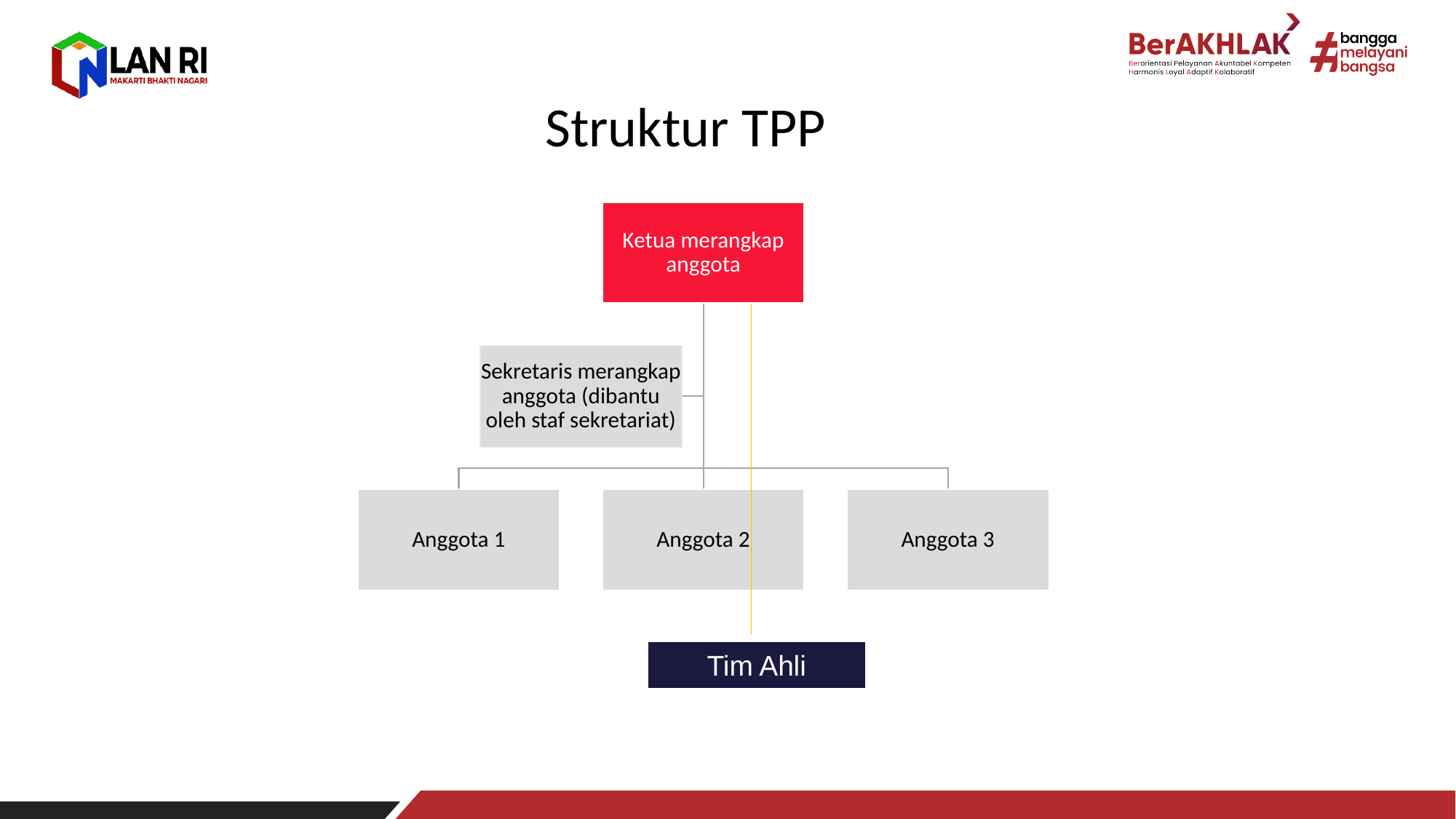

Struktur TPP
Ketua merangkap anggota
Anggota 1
Anggota 2
Anggota 3
Sekretaris merangkap anggota (dibantu oleh staf sekretariat)
Tim Ahli